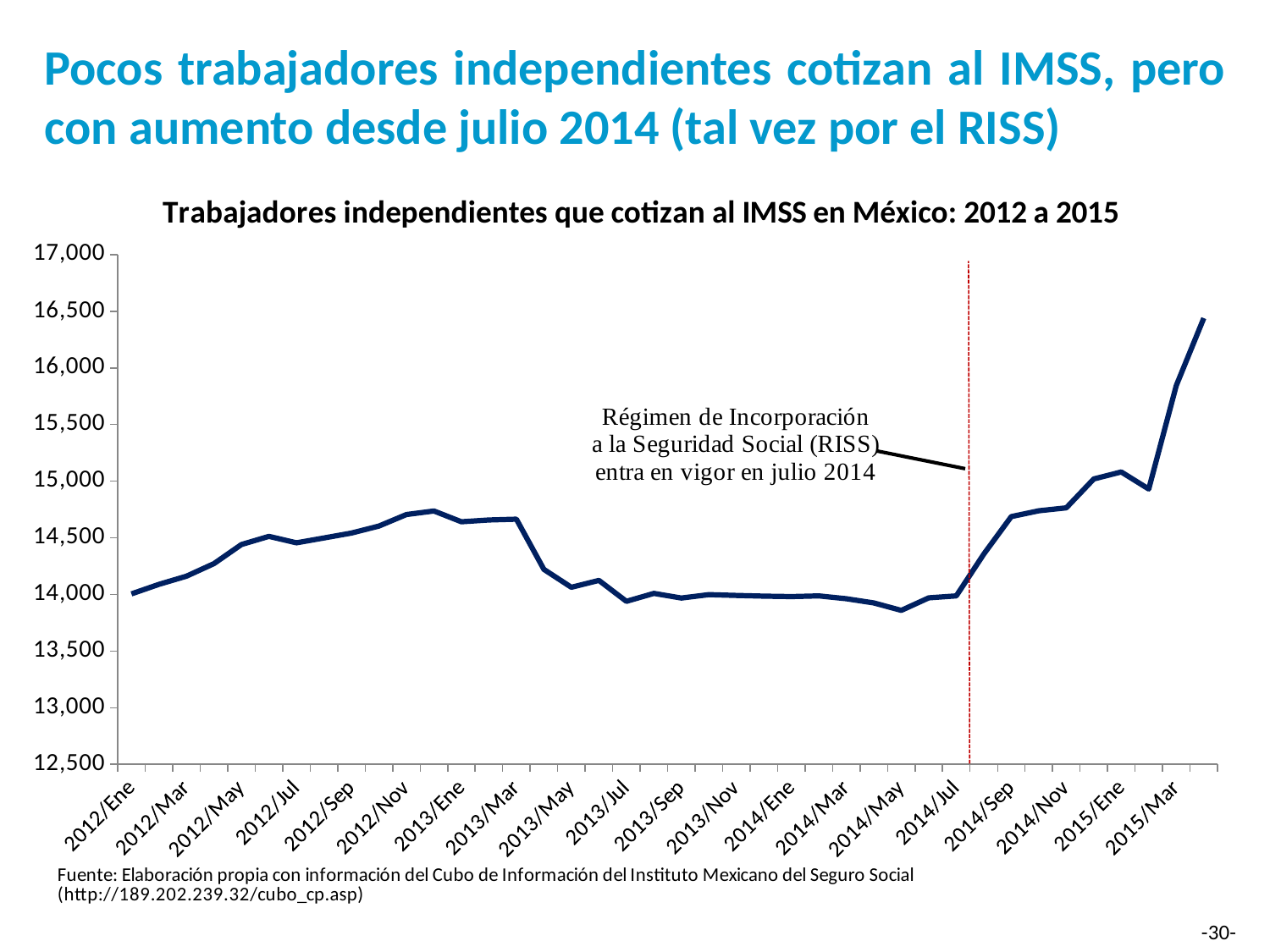

# Pocos trabajadores independientes cotizan al IMSS, pero con aumento desde julio 2014 (tal vez por el RISS)

### Chart

| Category |  |
|---|---|
| 2012/Ene | 14005.0 |
| 2012/Feb | 14089.0 |
| 2012/Mar | 14161.0 |
| 2012/Abr | 14272.0 |
| 2012/May | 14441.0 |
| 2012/Jun | 14513.0 |
| 2012/Jul | 14456.0 |
| 2012/Ago | 14499.0 |
| 2012/Sep | 14542.0 |
| 2012/Oct | 14604.0 |
| 2012/Nov | 14706.0 |
| 2012/Dic | 14737.0 |
| 2013/Ene | 14642.0 |
| 2013/Feb | 14658.0 |
| 2013/Mar | 14665.0 |
| 2013/Abr | 14221.0 |
| 2013/May | 14063.0 |
| 2013/Jun | 14124.0 |
| 2013/Jul | 13939.0 |
| 2013/Ago | 14009.0 |
| 2013/Sep | 13968.0 |
| 2013/Oct | 13998.0 |
| 2013/Nov | 13991.0 |
| 2013/Dic | 13985.0 |
| 2014/Ene | 13981.0 |
| 2014/Feb | 13987.0 |
| 2014/Mar | 13962.0 |
| 2014/Abr | 13925.0 |
| 2014/May | 13859.0 |
| 2014/Jun | 13970.0 |
| 2014/Jul | 13987.0 |
| 2014/Ago | 14357.0 |
| 2014/Sep | 14688.0 |
| 2014/Oct | 14739.0 |
| 2014/Nov | 14765.0 |
| 2014/Dic | 15020.0 |
| 2015/Ene | 15082.0 |
| 2015/Feb | 14931.0 |
| 2015/Mar | 15845.0 |
| 2015/Apr | 16440.0 |
-30-